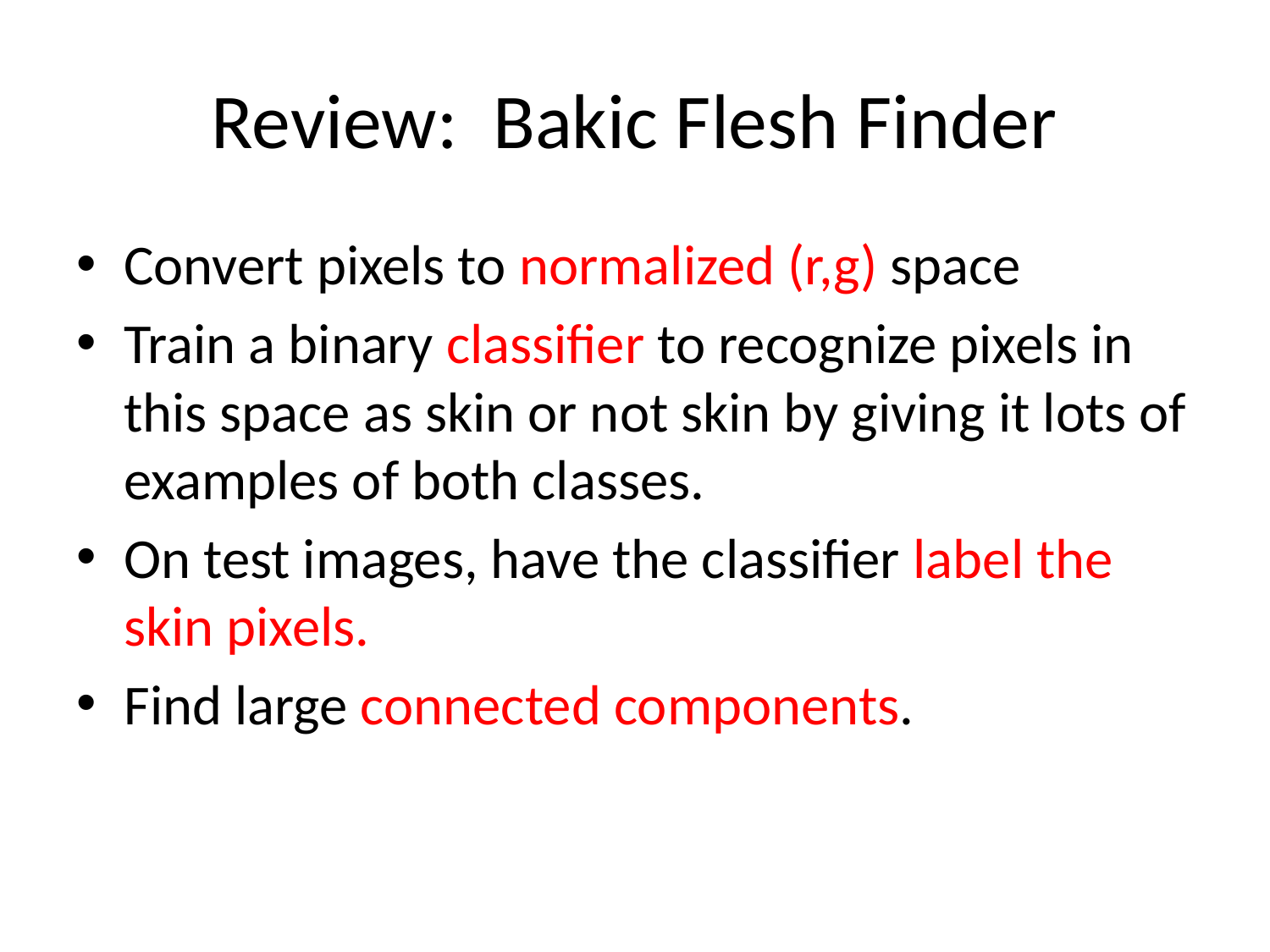

# Review:  Bakic Flesh Finder
Convert pixels to normalized (r,g) space
Train a binary classifier to recognize pixels in this space as skin or not skin by giving it lots of examples of both classes.
On test images, have the classifier label the skin pixels.
Find large connected components.